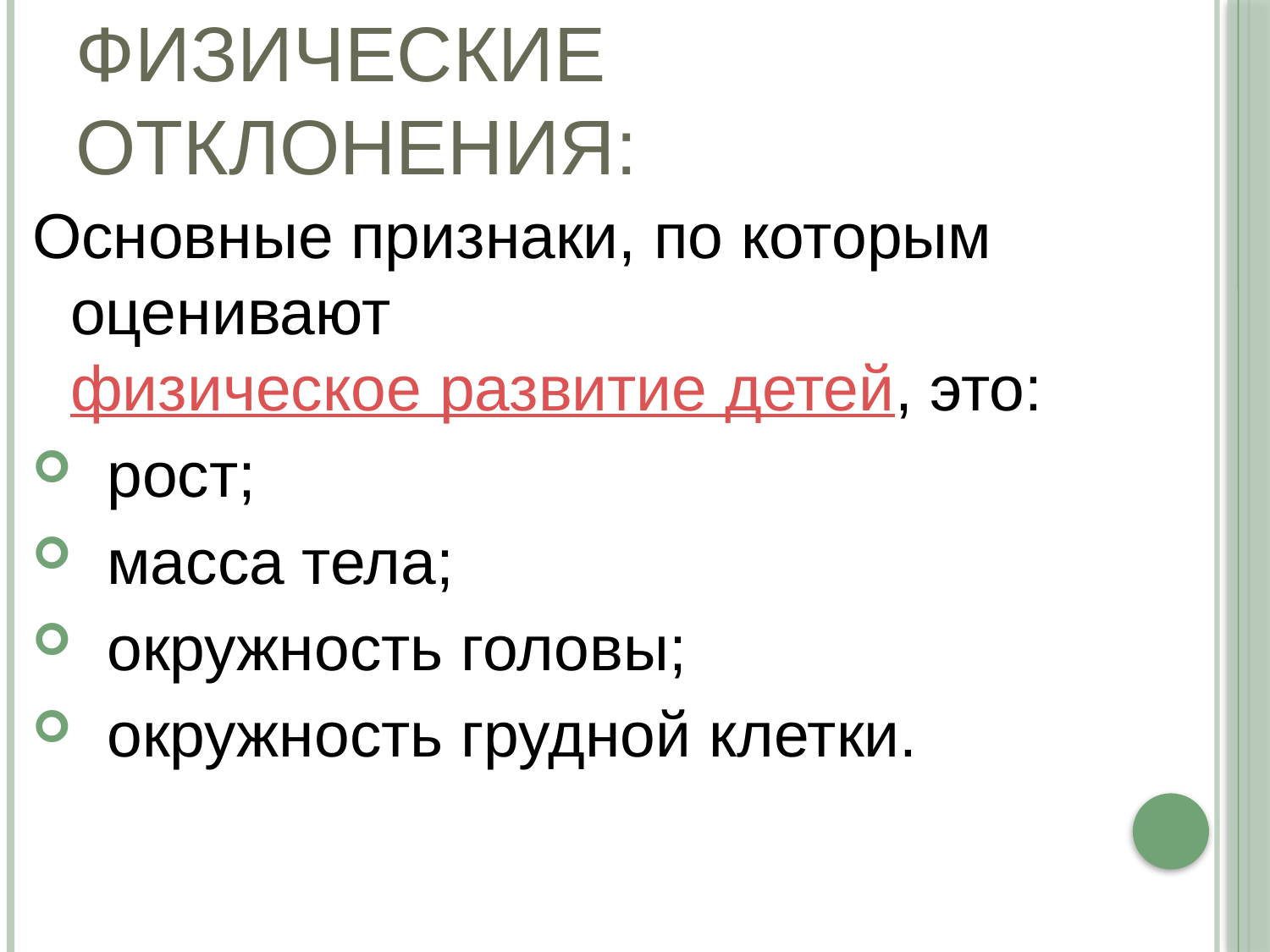

# Физические отклонения:
Основные признаки, по которым оценивают   физическое развитие детей, это:
  рост;
  масса тела;
  окружность головы;
  окружность грудной клетки.